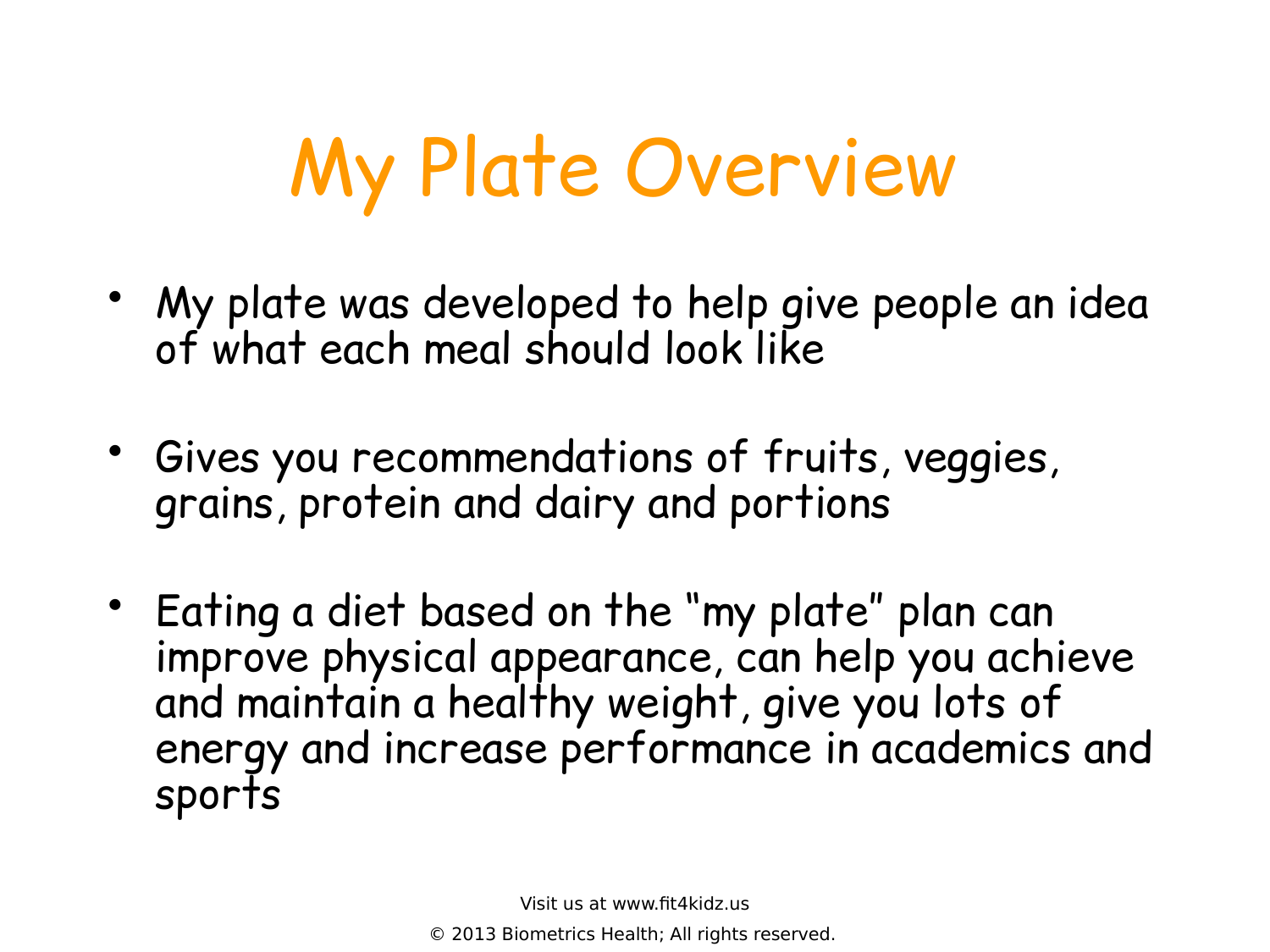

# My Plate Overview
My plate was developed to help give people an idea of what each meal should look like

Gives you recommendations of fruits, veggies, grains, protein and dairy and portions

Eating a diet based on the “my plate” plan can improve physical appearance, can help you achieve and maintain a healthy weight, give you lots of energy and increase performance in academics and sports
Visit us at www.fit4kidz.us
© 2013 Biometrics Health; All rights reserved.